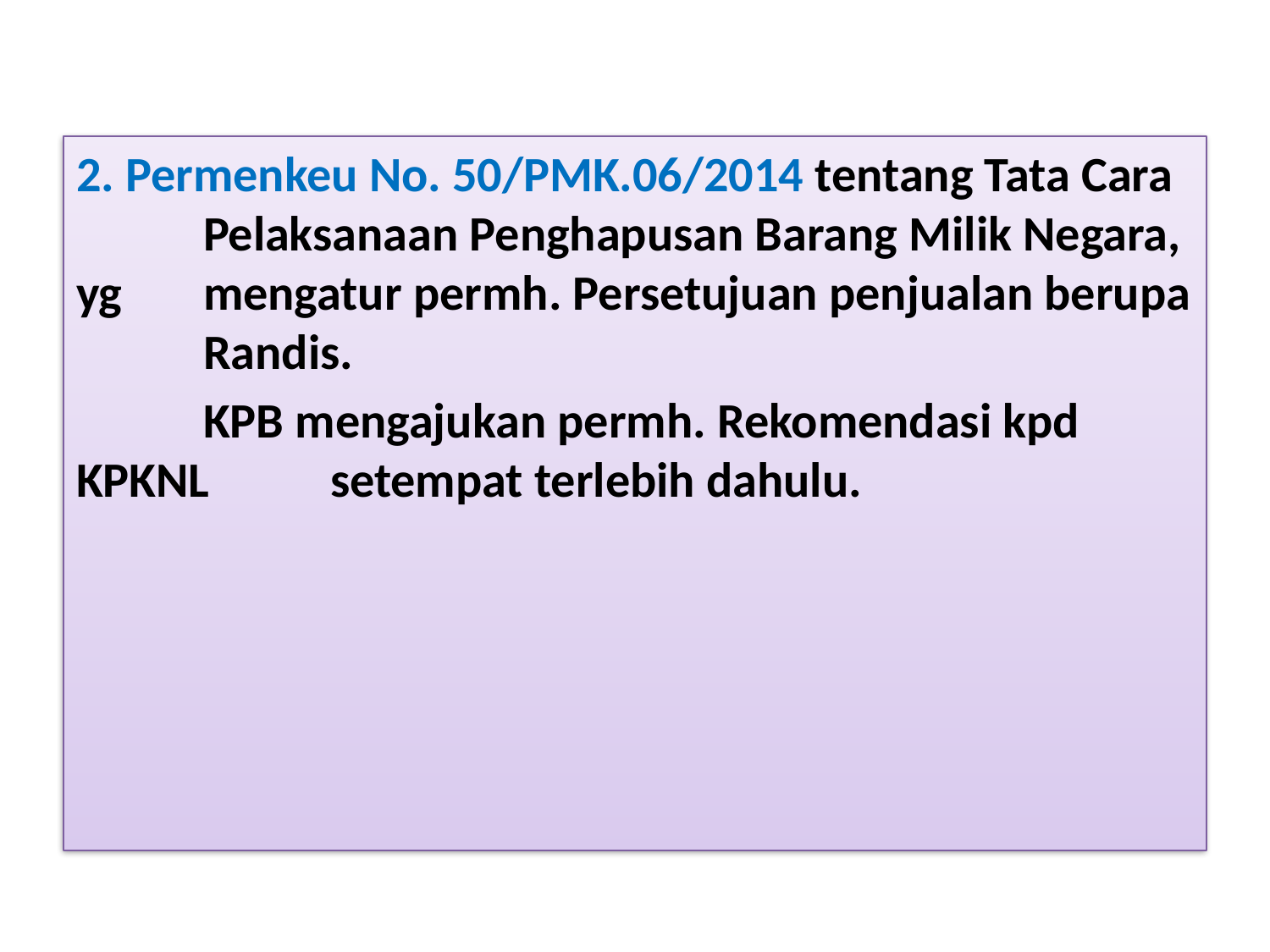

2. Permenkeu No. 50/PMK.06/2014 tentang Tata Cara 	Pelaksanaan Penghapusan Barang Milik Negara, yg 	mengatur permh. Persetujuan penjualan berupa 	Randis.
	KPB mengajukan permh. Rekomendasi kpd KPKNL 	setempat terlebih dahulu.